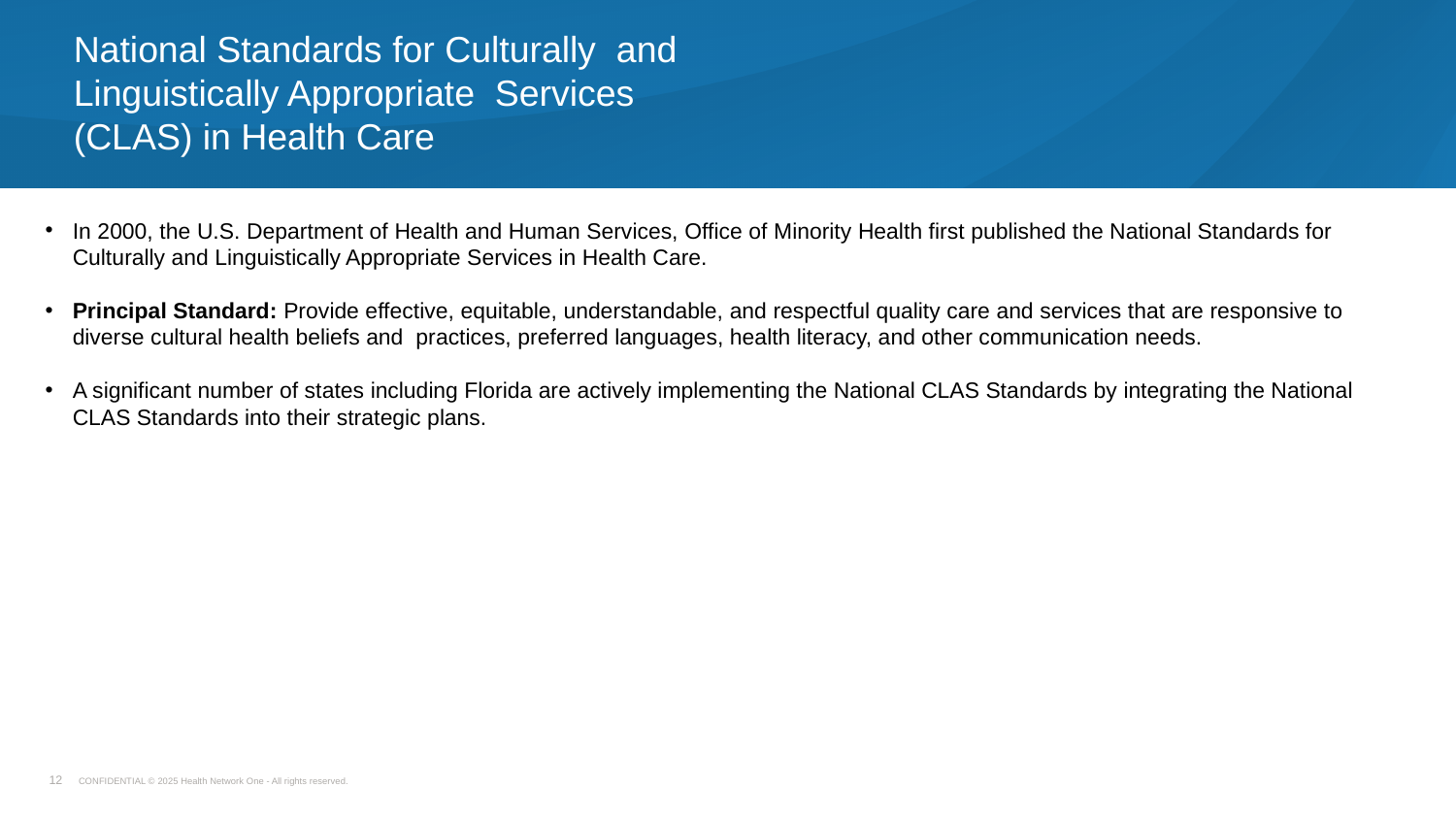

National Standards for Culturally  and Linguistically Appropriate  Services (CLAS) in Health Care
In 2000, the U.S. Department of Health and Human Services, Office of Minority Health first published the National Standards for Culturally and Linguistically Appropriate Services in Health Care.

Principal Standard: Provide effective, equitable, understandable, and respectful quality care and services that are responsive to diverse cultural health beliefs and  practices, preferred languages, health literacy, and other communication needs.

A significant number of states including Florida are actively implementing the National CLAS Standards by integrating the National CLAS Standards into their strategic plans.
12